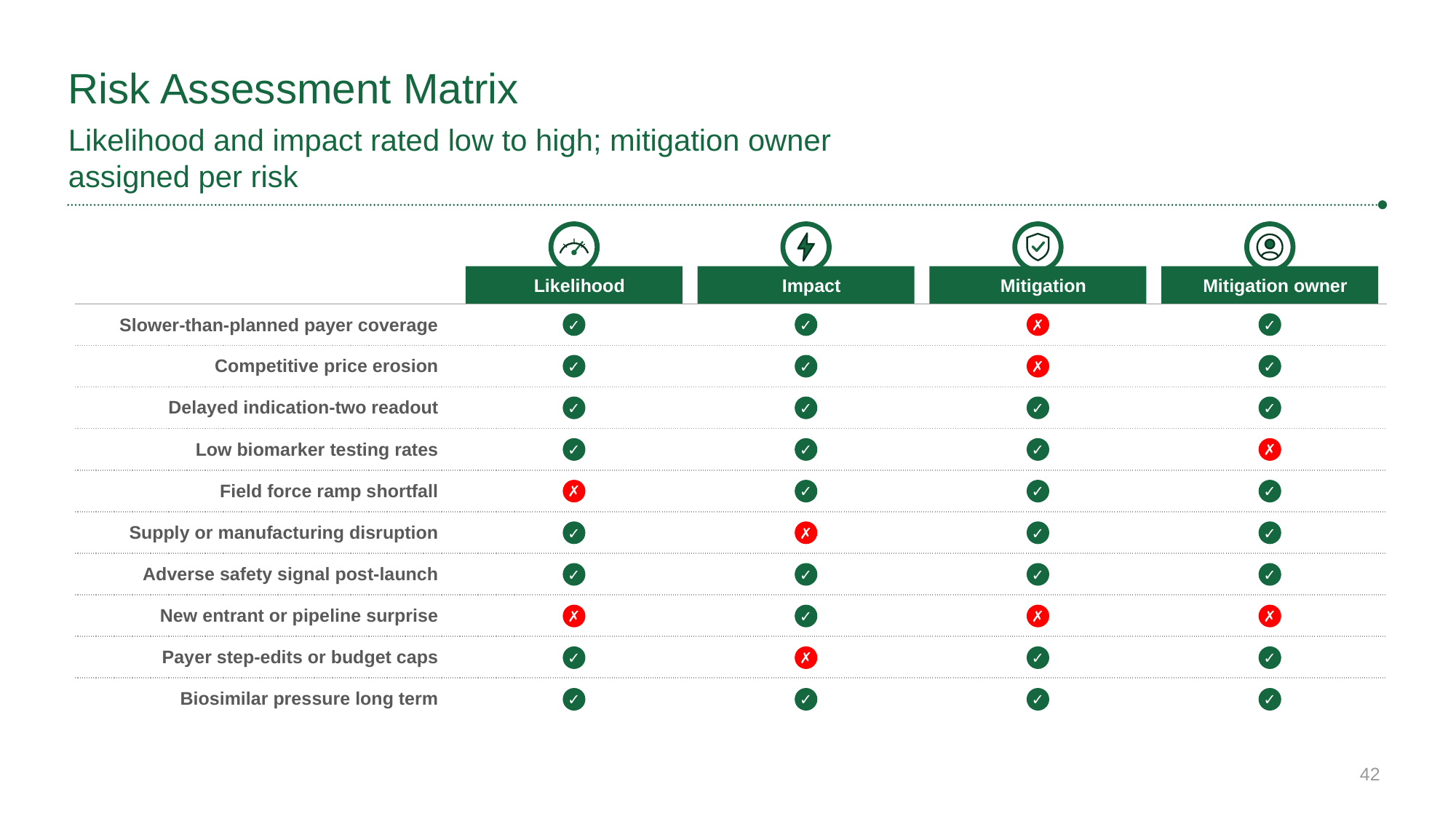

# Risk Assessment Matrix
Likelihood and impact rated low to high; mitigation owner assigned per risk

Likelihood
Impact
Mitigation
Mitigation owner
|  |  |  |  |  |
| --- | --- | --- | --- | --- |
| Slower-than-planned payer coverage |  |  |  |  |
| Competitive price erosion |  |  |  |  |
| Delayed indication-two readout |  |  |  |  |
| Low biomarker testing rates |  |  |  |  |
| Field force ramp shortfall |  |  |  |  |
| Supply or manufacturing disruption |  |  |  |  |
| Adverse safety signal post-launch |  |  |  |  |
| New entrant or pipeline surprise |  |  |  |  |
| Payer step-edits or budget caps |  |  |  |  |
| Biosimilar pressure long term |  |  |  |  |
✓
✓
✗
✓
✓
✓
✗
✓
✓
✓
✓
✓
✓
✓
✓
✗
✗
✓
✓
✓
✓
✗
✓
✓
✓
✓
✓
✓
✗
✓
✗
✗
✓
✗
✓
✓
✓
✓
✓
✓
42